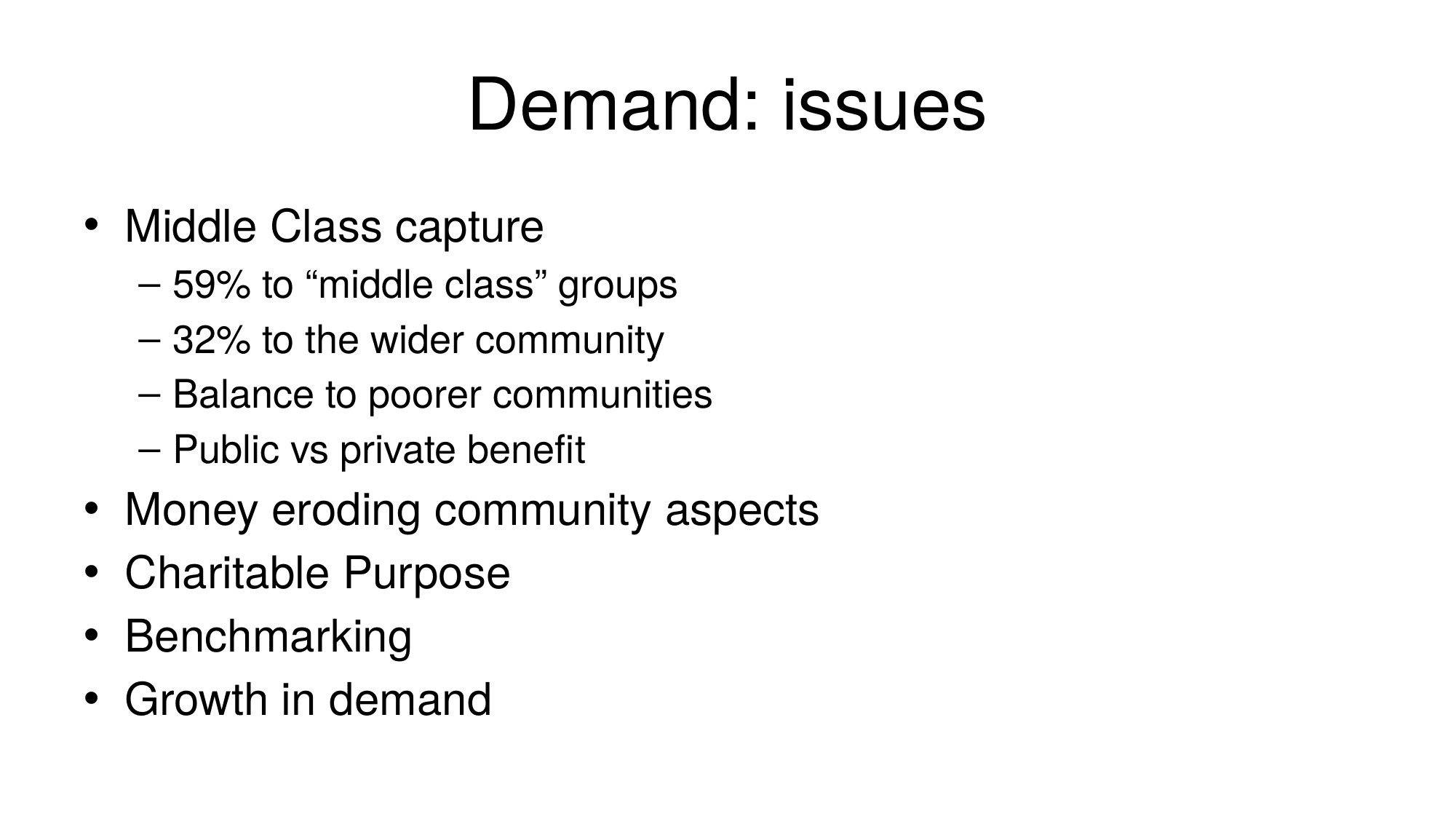

# Demand: issues
Middle Class capture
59% to “middle class” groups
32% to the wider community
Balance to poorer communities
Public vs private benefit
Money eroding community aspects
Charitable Purpose
Benchmarking
Growth in demand